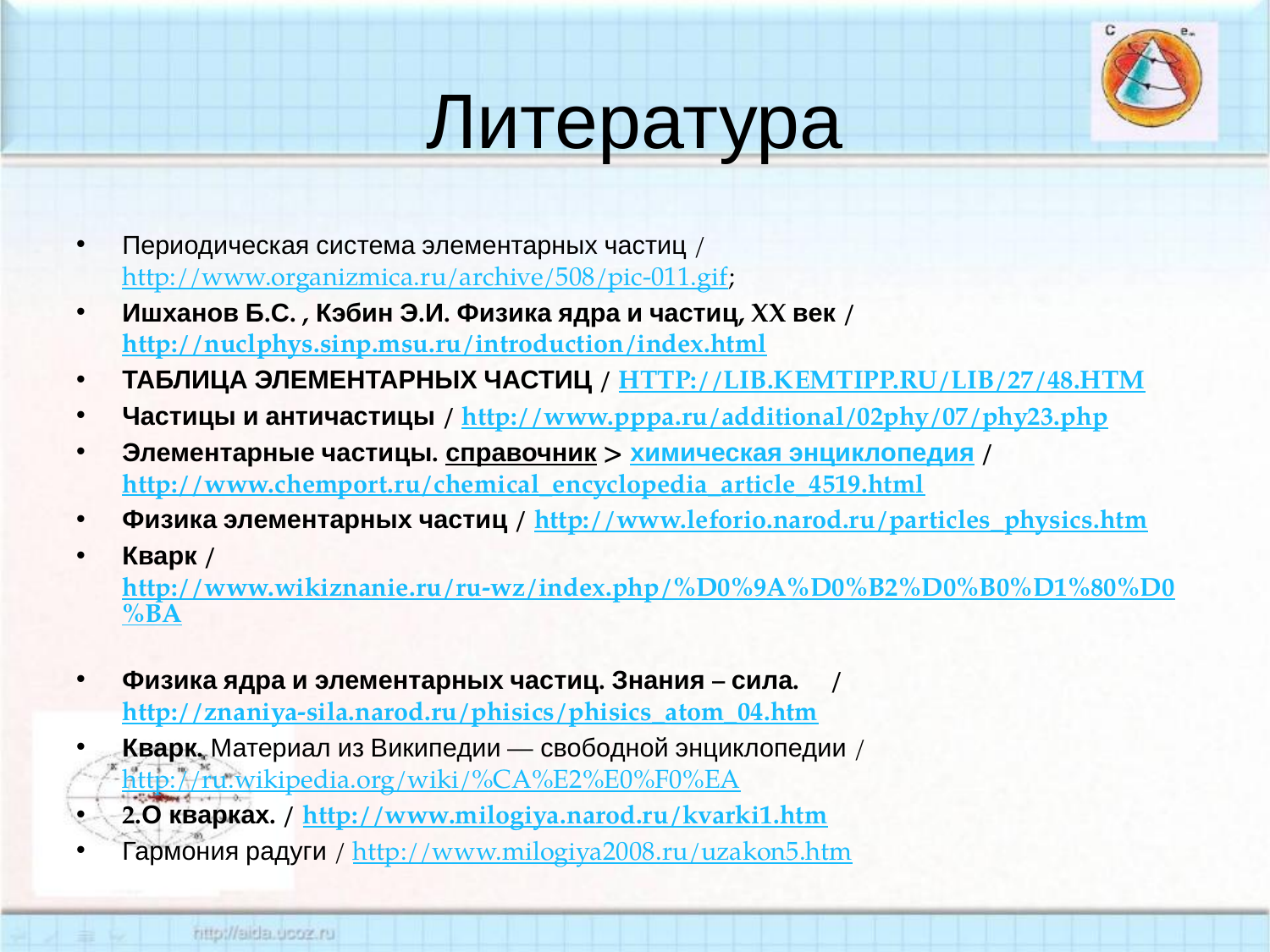

# Литература
Периодическая система элементарных частиц / http://www.organizmica.ru/archive/508/pic-011.gif;
Ишханов Б.С. , Кэбин Э.И. Физика ядра и частиц, XX век / http://nuclphys.sinp.msu.ru/introduction/index.html
таблица элементарных частиц / http://lib.kemtipp.ru/lib/27/48.htm
Частицы и античастицы / http://www.pppa.ru/additional/02phy/07/phy23.php
Элементарные частицы. справочник > химическая энциклопедия / http://www.chemport.ru/chemical_encyclopedia_article_4519.html
Физика элементарных частиц / http://www.leforio.narod.ru/particles_physics.htm
Кварк / http://www.wikiznanie.ru/ru-wz/index.php/%D0%9A%D0%B2%D0%B0%D1%80%D0%BA
Физика ядра и элементарных частиц. Знания – сила. 	 / http://znaniya-sila.narod.ru/phisics/phisics_atom_04.htm
Кварк. Материал из Википедии — свободной энциклопедии / http://ru.wikipedia.org/wiki/%CA%E2%E0%F0%EA
2.О кварках. / http://www.milogiya.narod.ru/kvarki1.htm
Гармония радуги / http://www.milogiya2008.ru/uzakon5.htm